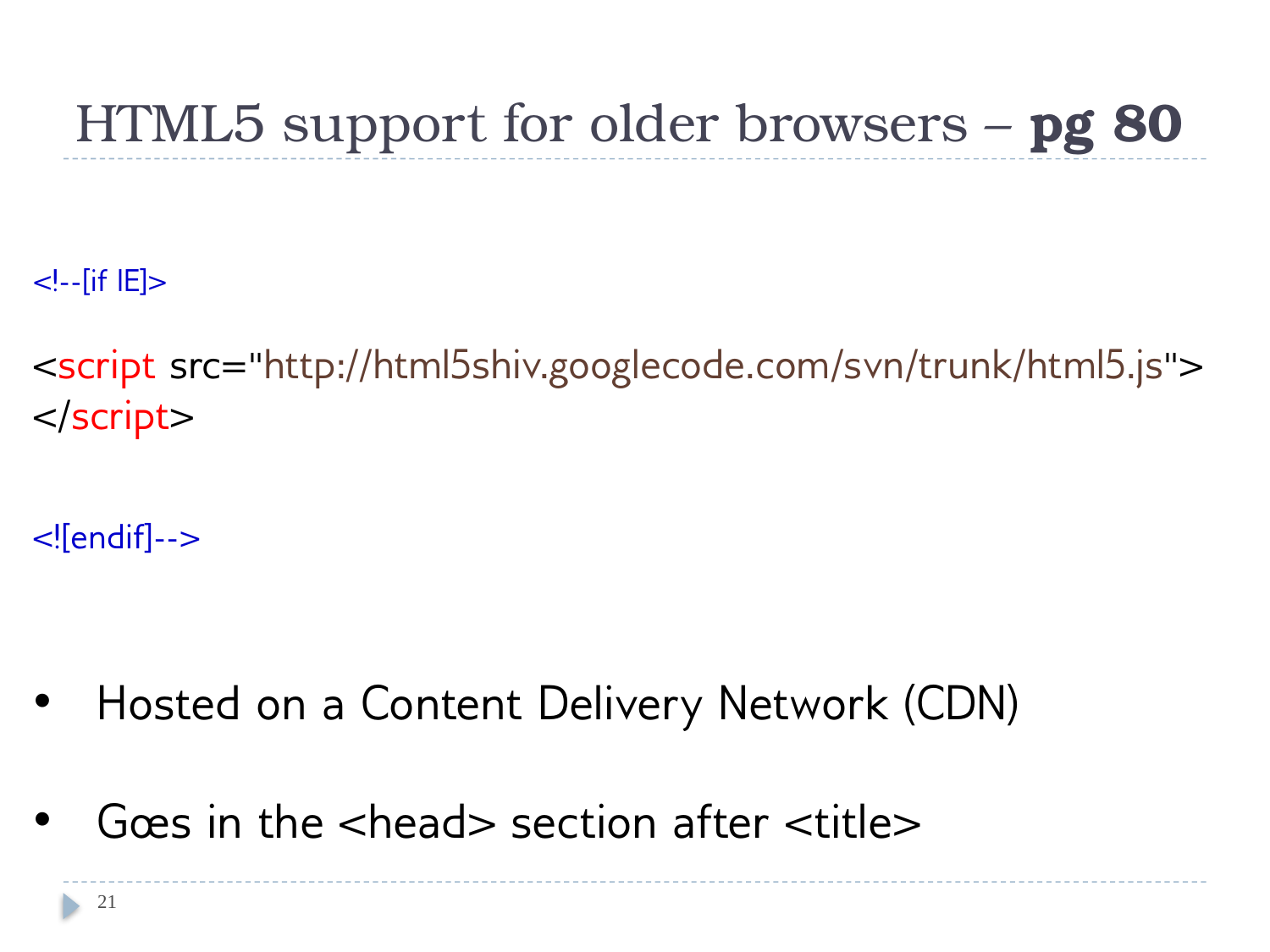

# HTML5 support for older browsers – pg 80

<!--[if IE]>

<script src="http://html5shiv.googlecode.com/svn/trunk/html5.js">
</script>

<![endif]-->

Hosted on a Content Delivery Network (CDN)

Goes in the <head> section after <title>

21